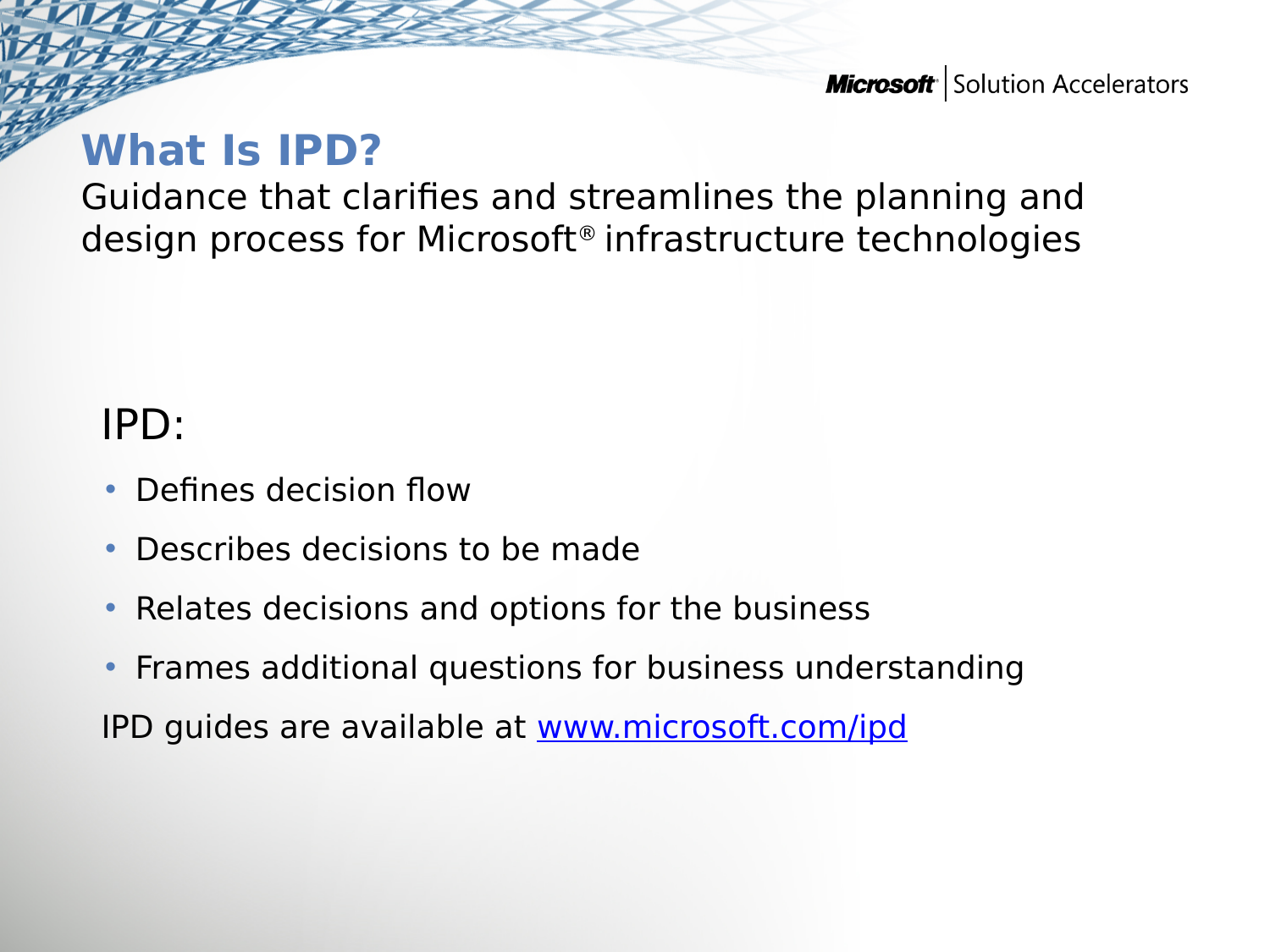

# What Is IPD? Guidance that clarifies and streamlines the planning and design process for Microsoft® infrastructure technologies
  IPD:
Defines decision flow
Describes decisions to be made
Relates decisions and options for the business
Frames additional questions for business understanding
  IPD guides are available at www.microsoft.com/ipd